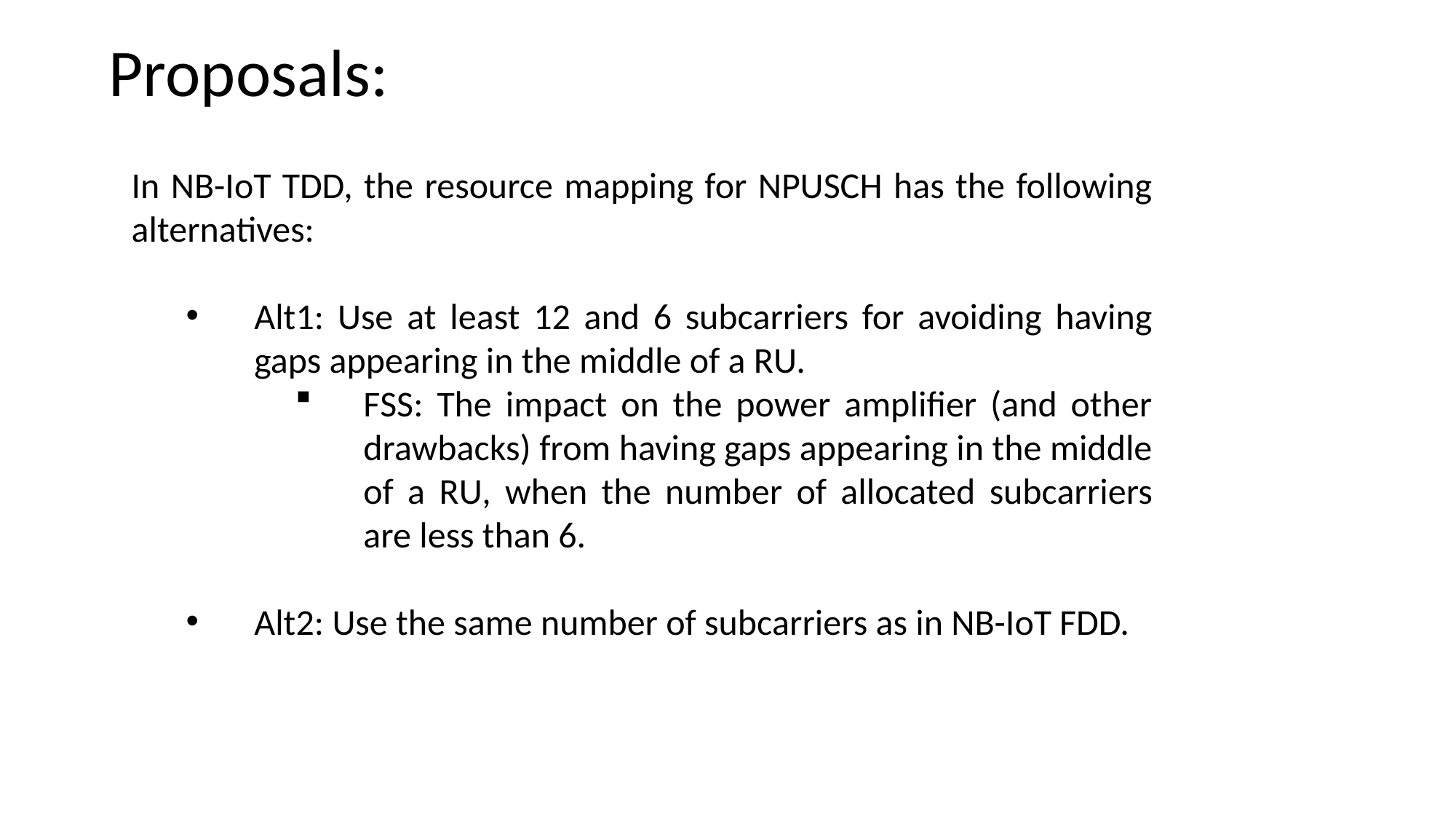

Proposals:
In NB-IoT TDD, the resource mapping for NPUSCH has the following alternatives:

Alt1: Use at least 12 and 6 subcarriers for avoiding having gaps appearing in the middle of a RU.
FSS: The impact on the power amplifier (and other drawbacks) from having gaps appearing in the middle of a RU, when the number of allocated subcarriers are less than 6.

Alt2: Use the same number of subcarriers as in NB-IoT FDD.